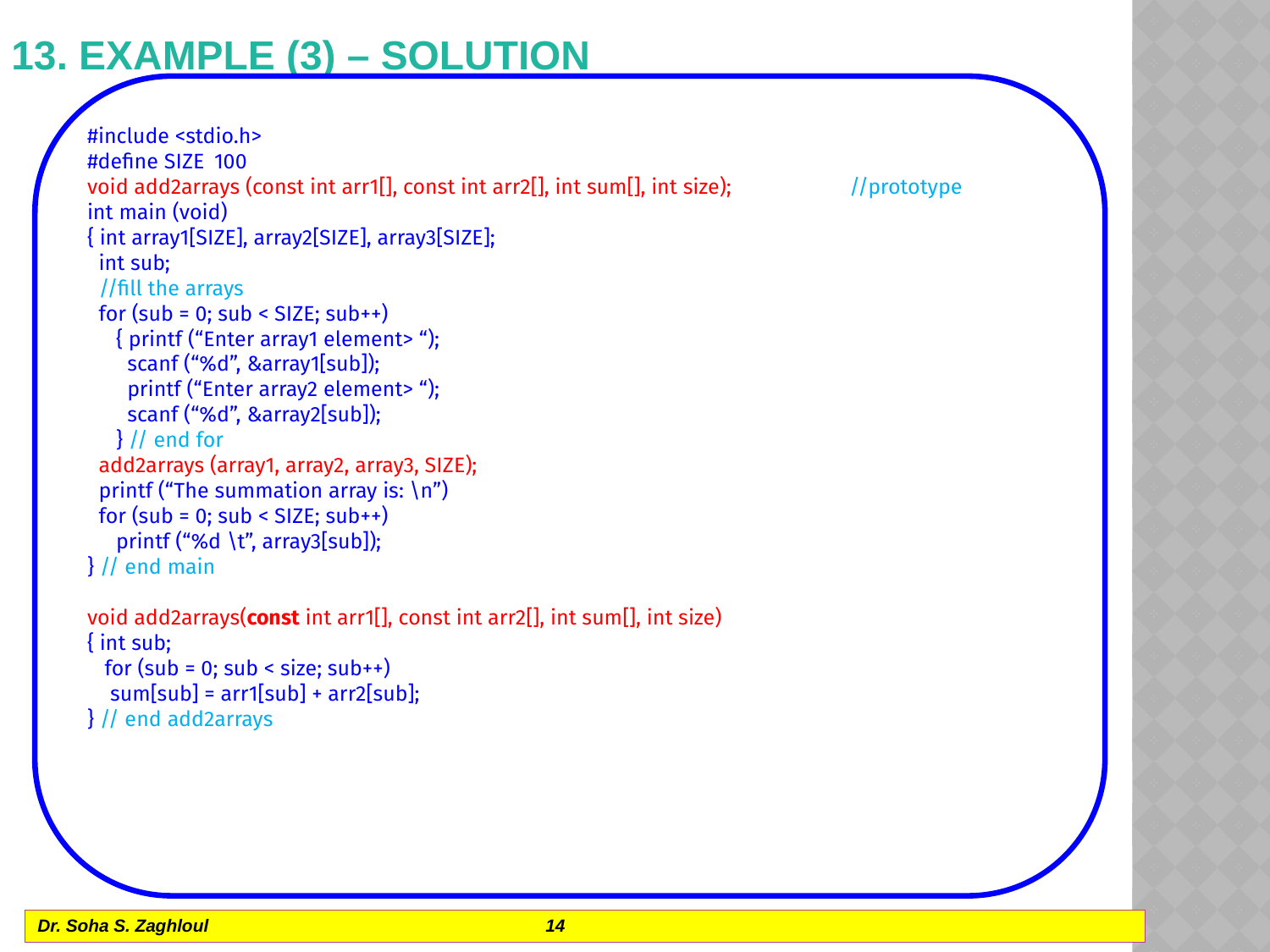

# 13. Example (3) – solution
#include <stdio.h>
#define SIZE	100
void add2arrays (const int arr1[], const int arr2[], int sum[], int size);	//prototype
int main (void)
{ int array1[SIZE], array2[SIZE], array3[SIZE];
  int sub;
  //fill the arrays
  for (sub = 0; sub < SIZE; sub++)
     { printf (“Enter array1 element> “);
       scanf (“%d”, &array1[sub]);
       printf (“Enter array2 element> “);
       scanf (“%d”, &array2[sub]);
     } // end for
  add2arrays (array1, array2, array3, SIZE);
  printf (“The summation array is: \n”)
  for (sub = 0; sub < SIZE; sub++)
     printf (“%d \t”, array3[sub]);
} // end main

void add2arrays(const int arr1[], const int arr2[], int sum[], int size)
{ int sub;
   for (sub = 0; sub < size; sub++)
    sum[sub] = arr1[sub] + arr2[sub];
} // end add2arrays

Dr. Soha S. Zaghloul			14